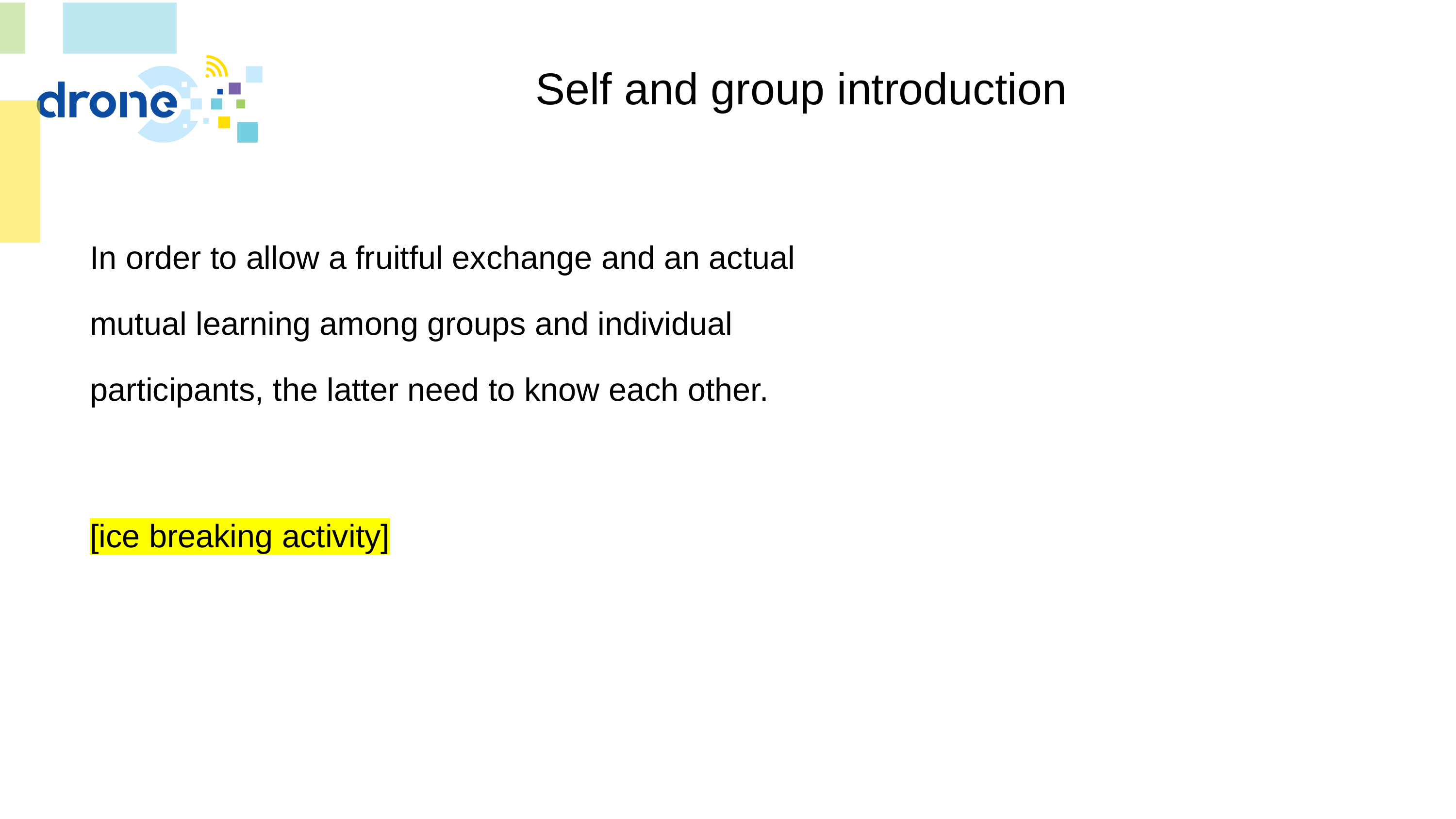

# Self and group introduction

In order to allow a fruitful exchange and an actual mutual learning among groups and individual participants, the latter need to know each other.
[ice breaking activity]